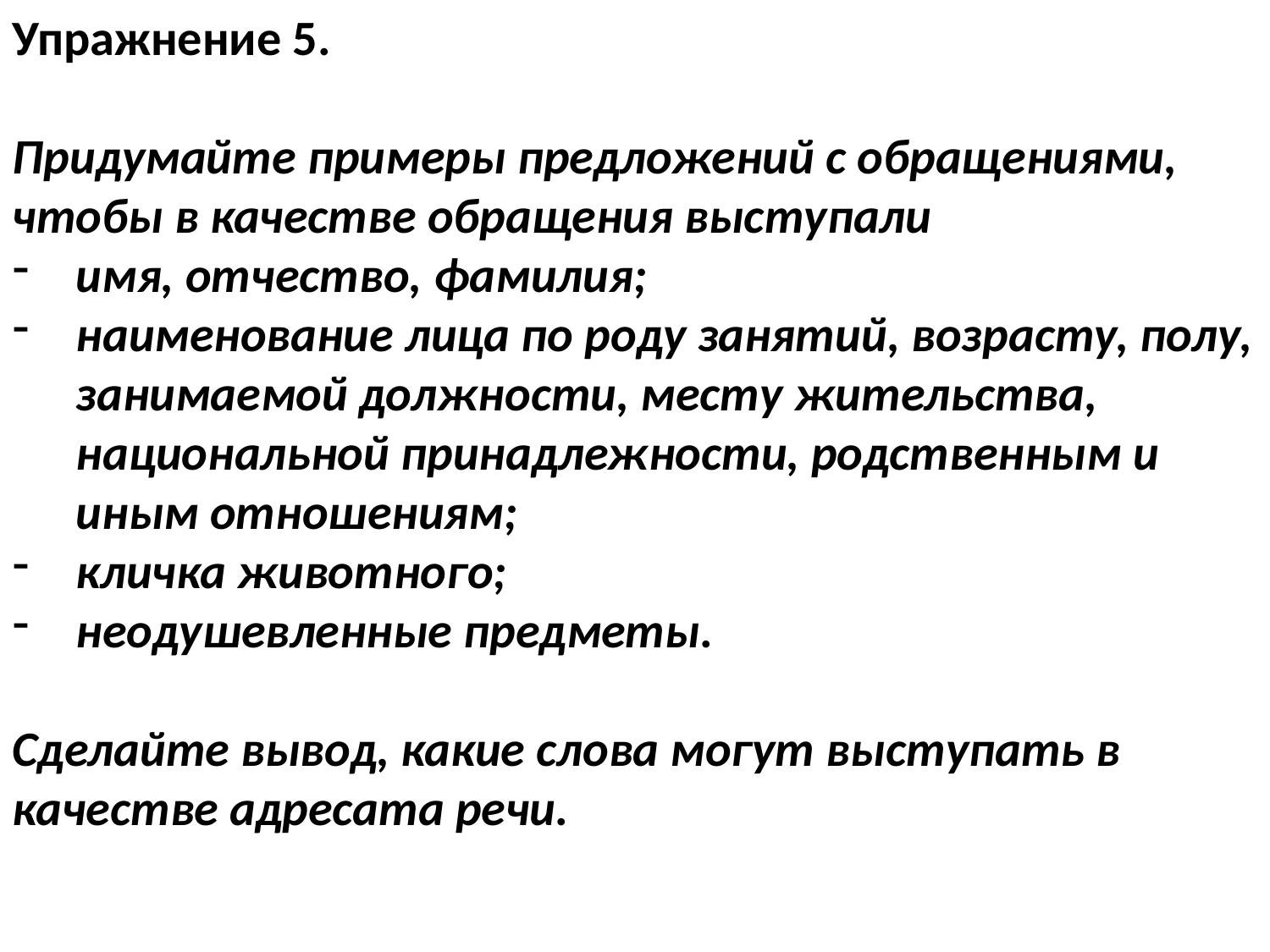

Упражнение 5.

Придумайте примеры предложений с обращениями, чтобы в качестве обращения выступали
имя, отчество, фамилия;
наименование лица по роду занятий, возрасту, полу, занимаемой должности, месту жительства, национальной принадлежности, родственным и иным отношениям;
кличка животного;
неодушевленные предметы.

Сделайте вывод, какие слова могут выступать в качестве адресата речи.